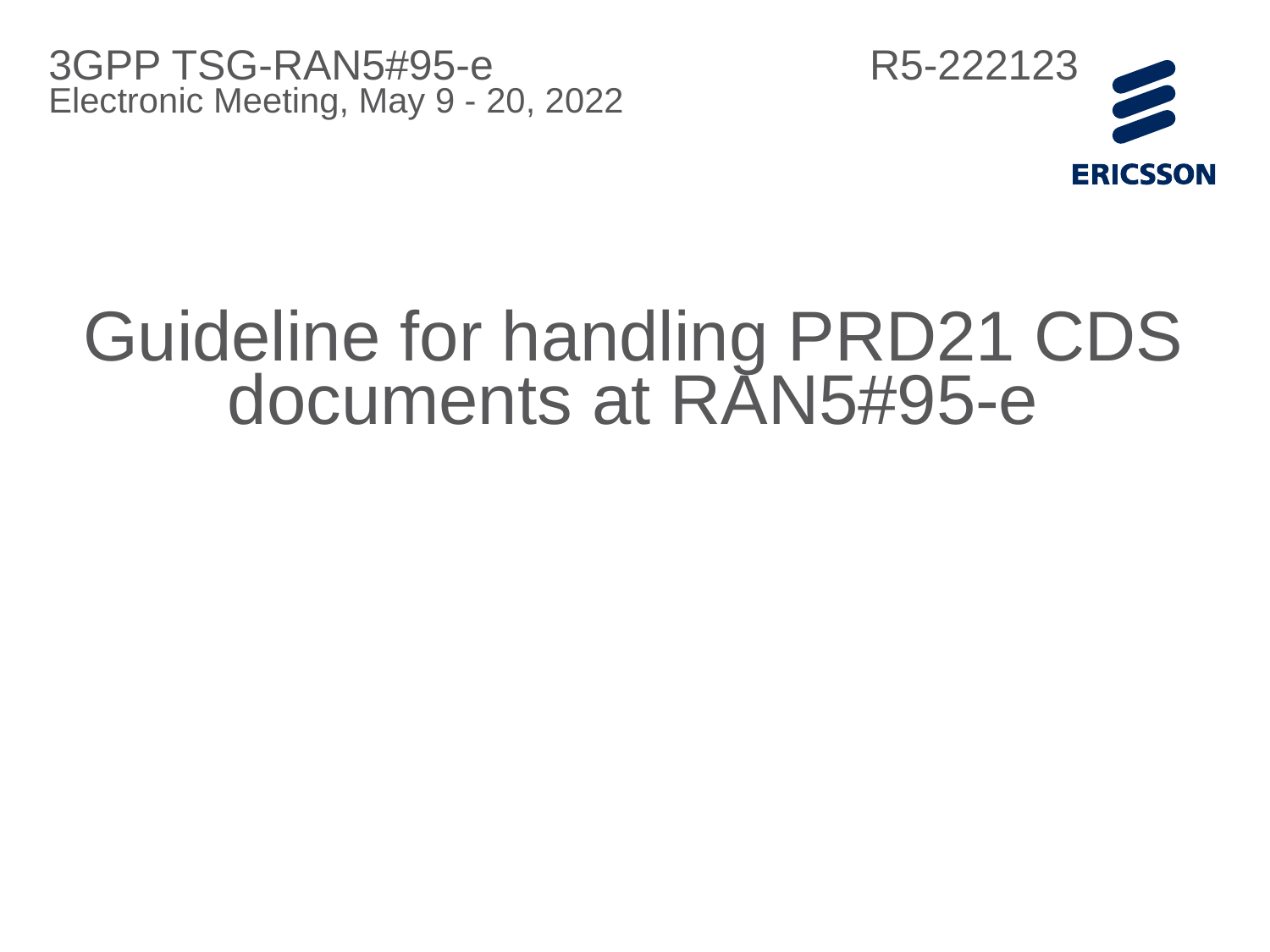

3GPP TSG-RAN5#95-e		     	     R5-222123
Electronic Meeting, May 9 - 20, 2022
# Guideline for handling PRD21 CDS documents at RAN5#95-e